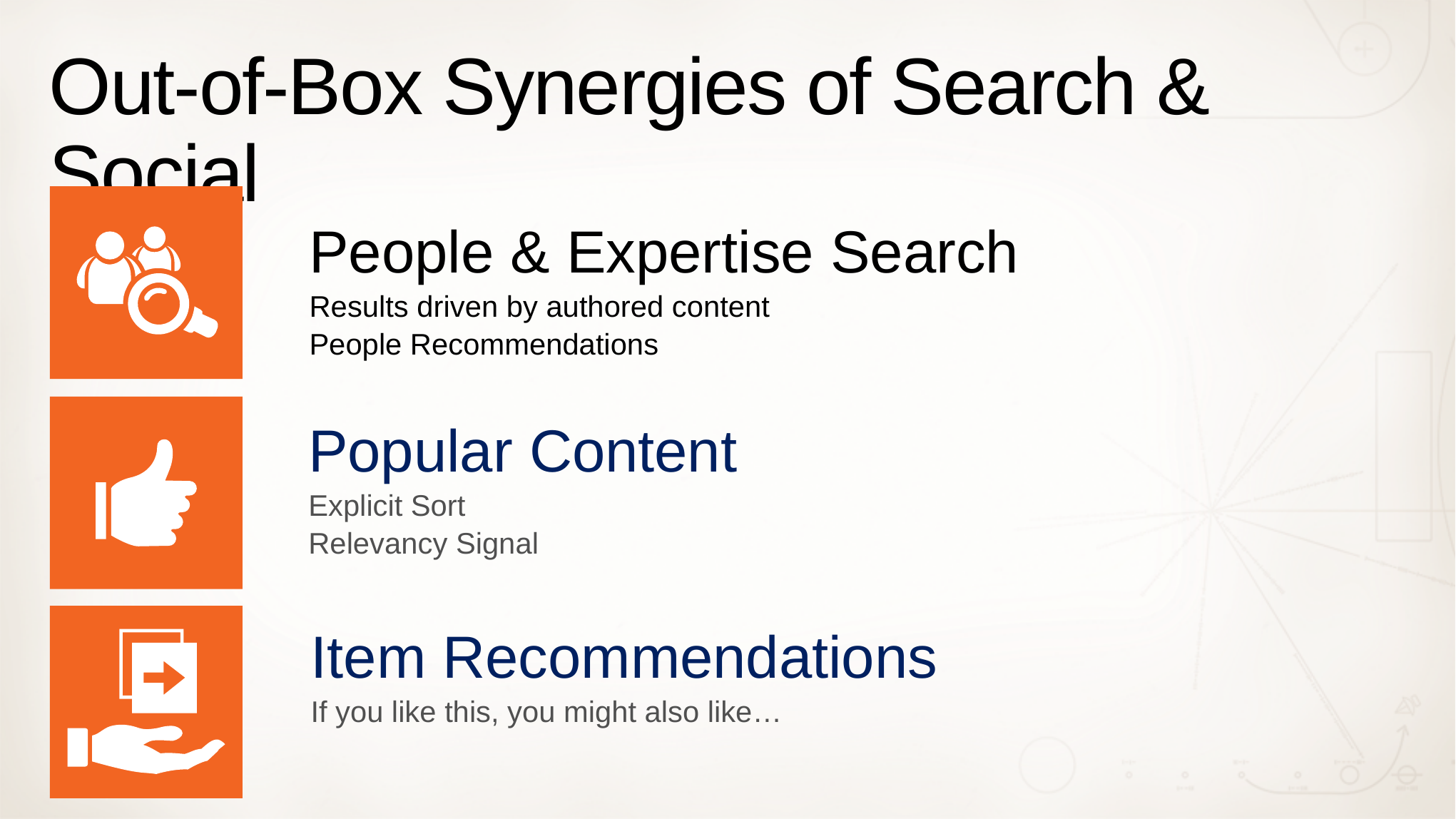

# Out-of-Box Synergies of Search & Social

People & Expertise Search
Results driven by authored content
People Recommendations

Popular Content
Explicit Sort
Relevancy Signal

Item Recommendations
If you like this, you might also like…